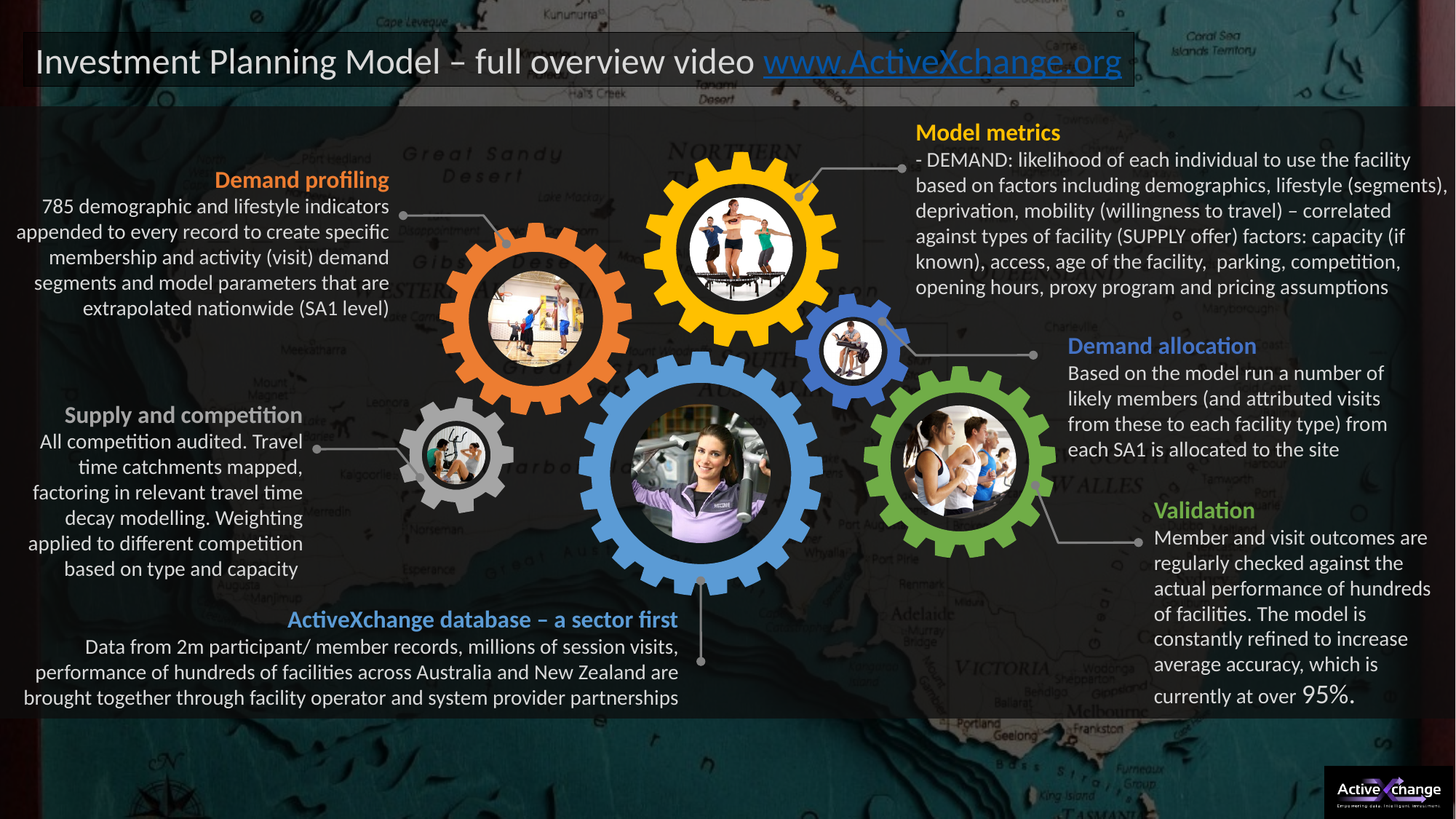

Investment Planning Model – full overview video www.ActiveXchange.org

Model metrics
- DEMAND: likelihood of each individual to use the facility based on factors including demographics, lifestyle (segments), deprivation, mobility (willingness to travel) – correlated against types of facility (SUPPLY offer) factors: capacity (if known), access, age of the facility,  parking, competition, opening hours, proxy program and pricing assumptions

Demand profiling
785 demographic and lifestyle indicators appended to every record to create specific membership and activity (visit) demand segments and model parameters that are extrapolated nationwide (SA1 level)

Demand allocation
Based on the model run a number of likely members (and attributed visits from these to each facility type) from each SA1 is allocated to the site

Supply and competition
All competition audited. Travel time catchments mapped, factoring in relevant travel time decay modelling. Weighting applied to different competition based on type and capacity
Validation
Member and visit outcomes are regularly checked against the actual performance of hundreds of facilities. The model is constantly refined to increase average accuracy, which is currently at over 95%.
ActiveXchange database – a sector first
Data from 2m participant/ member records, millions of session visits, performance of hundreds of facilities across Australia and New Zealand are brought together through facility operator and system provider partnerships